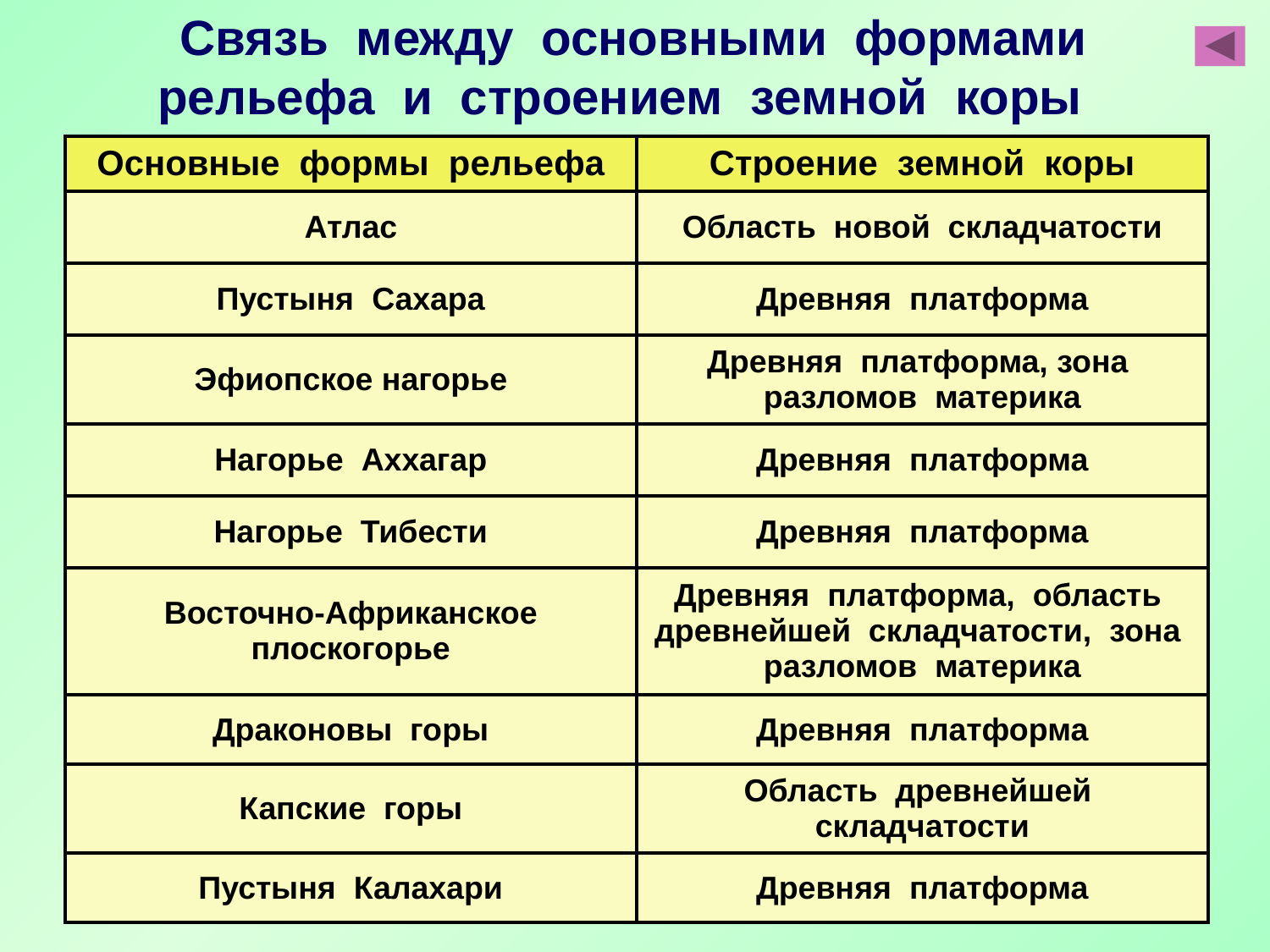

Связь  между  основными  формами  рельефа  и  строением  земной  коры

| Основные формы рельефа | Строение земной коры |
| --- | --- |
| Атлас | Область новой складчатости |
| Пустыня Сахара | Древняя платформа |
| Эфиопское нагорье | Древняя платформа, зона разломов материка |
| Нагорье Аххагар | Древняя платформа |
| Нагорье Тибести | Древняя платформа |
| Восточно-Африканское плоскогорье | Древняя платформа, область древнейшей складчатости, зона разломов материка |
| Драконовы горы | Древняя платформа |
| Капские горы | Область древнейшей складчатости |
| Пустыня Калахари | Древняя платформа |